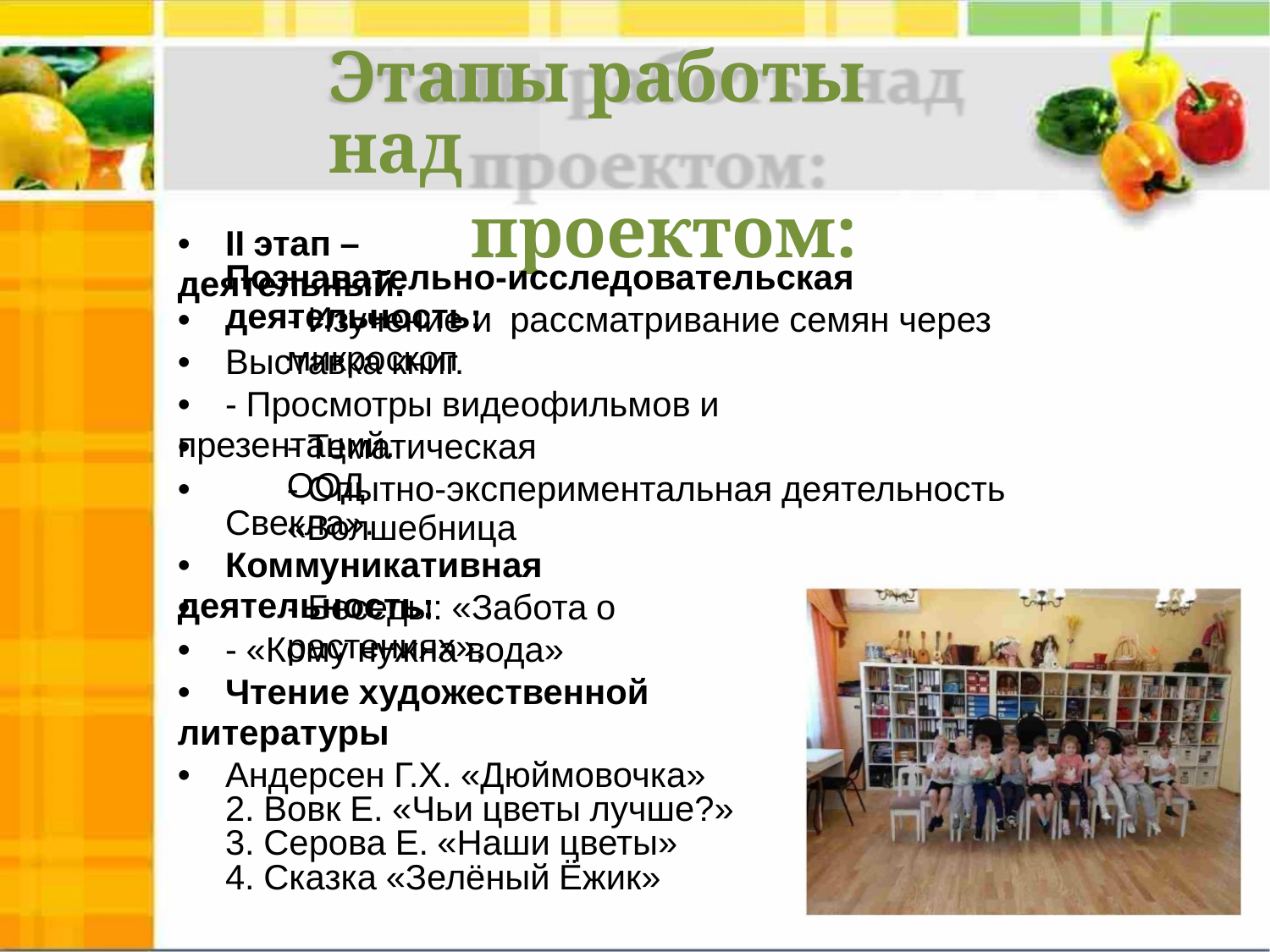

Этапы работы над
проектом:
• II этап – деятельный.
Познавательно-исследовательская деятельность:
•
- Изучение и рассматривание семян через микроскоп
• Выставка книг.
• - Просмотры видеофильмов и презентаций.
•
•
- Тематическая ООД
- Опытно-экспериментальная деятельность «Волшебница
Свекла».
• Коммуникативная деятельность:
•
- Беседы: «Забота о растениях»,
• - «Кому нужна вода»
• Чтение художественной литературы
• Андерсен Г.Х. «Дюймовочка»
2. Вовк Е. «Чьи цветы лучше?»
3. Серова Е. «Наши цветы»
4. Сказка «Зелёный Ёжик»